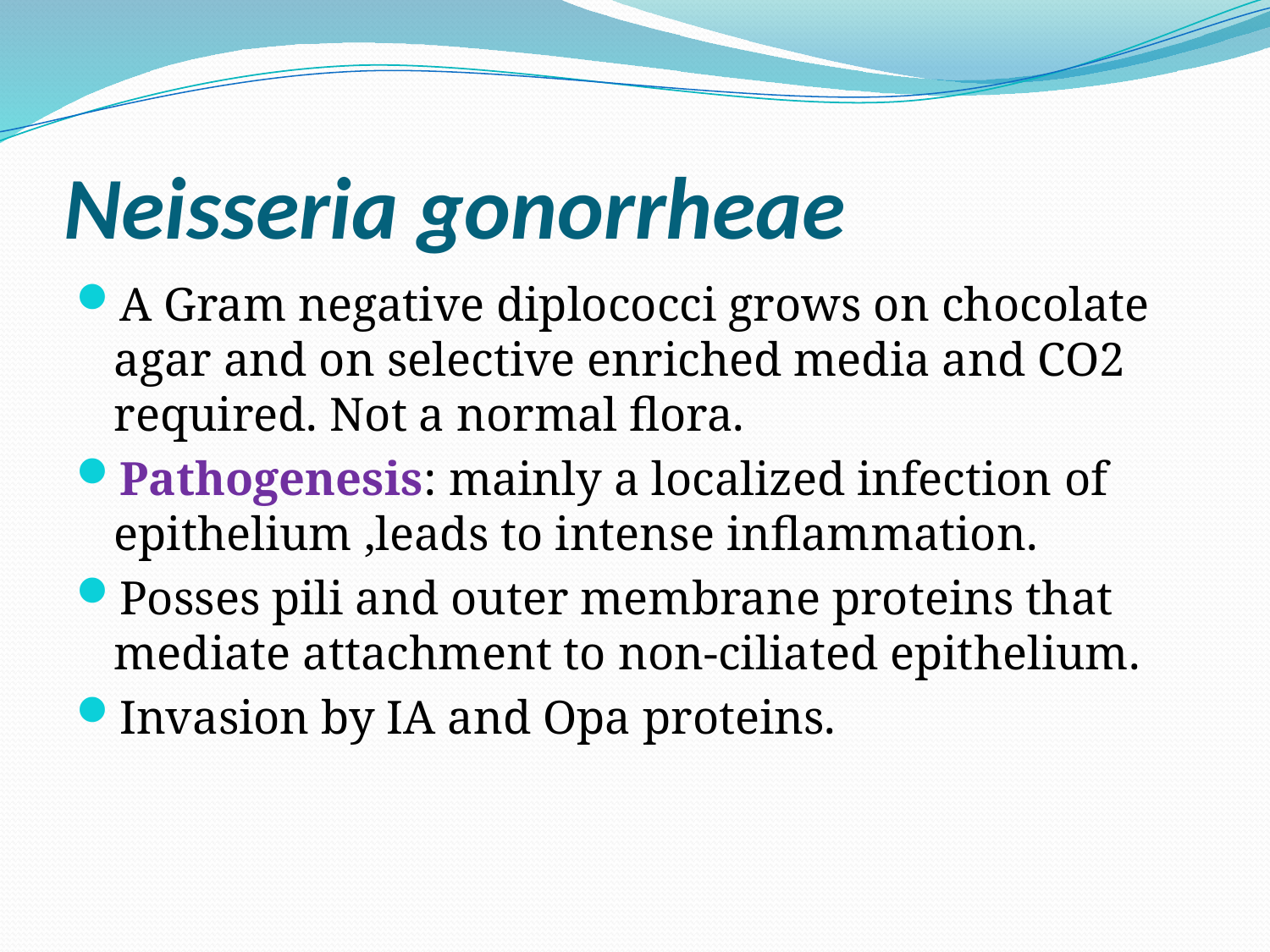

# Neisseria gonorrheae
A Gram negative diplococci grows on chocolate agar and on selective enriched media and CO2 required. Not a normal flora.
Pathogenesis: mainly a localized infection of epithelium ,leads to intense inflammation.
Posses pili and outer membrane proteins that mediate attachment to non-ciliated epithelium.
Invasion by IA and Opa proteins.